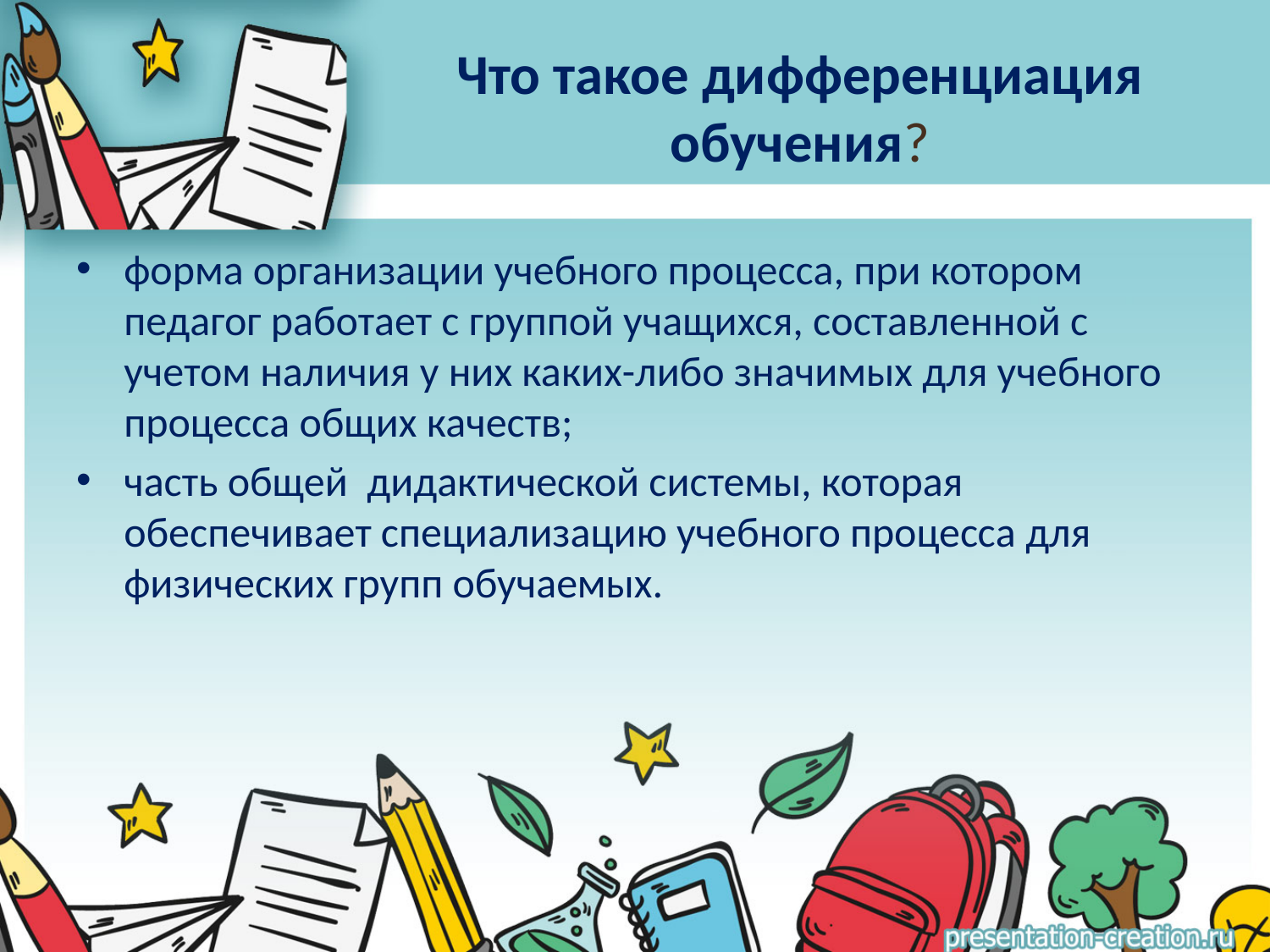

# Что такое дифференциация обучения?
форма организации учебного процесса, при котором педагог работает с группой учащихся, составленной с учетом наличия у них каких-либо значимых для учебного процесса общих качеств;
часть общей  дидактической системы, которая обеспечивает специализацию учебного процесса для физических групп обучаемых.